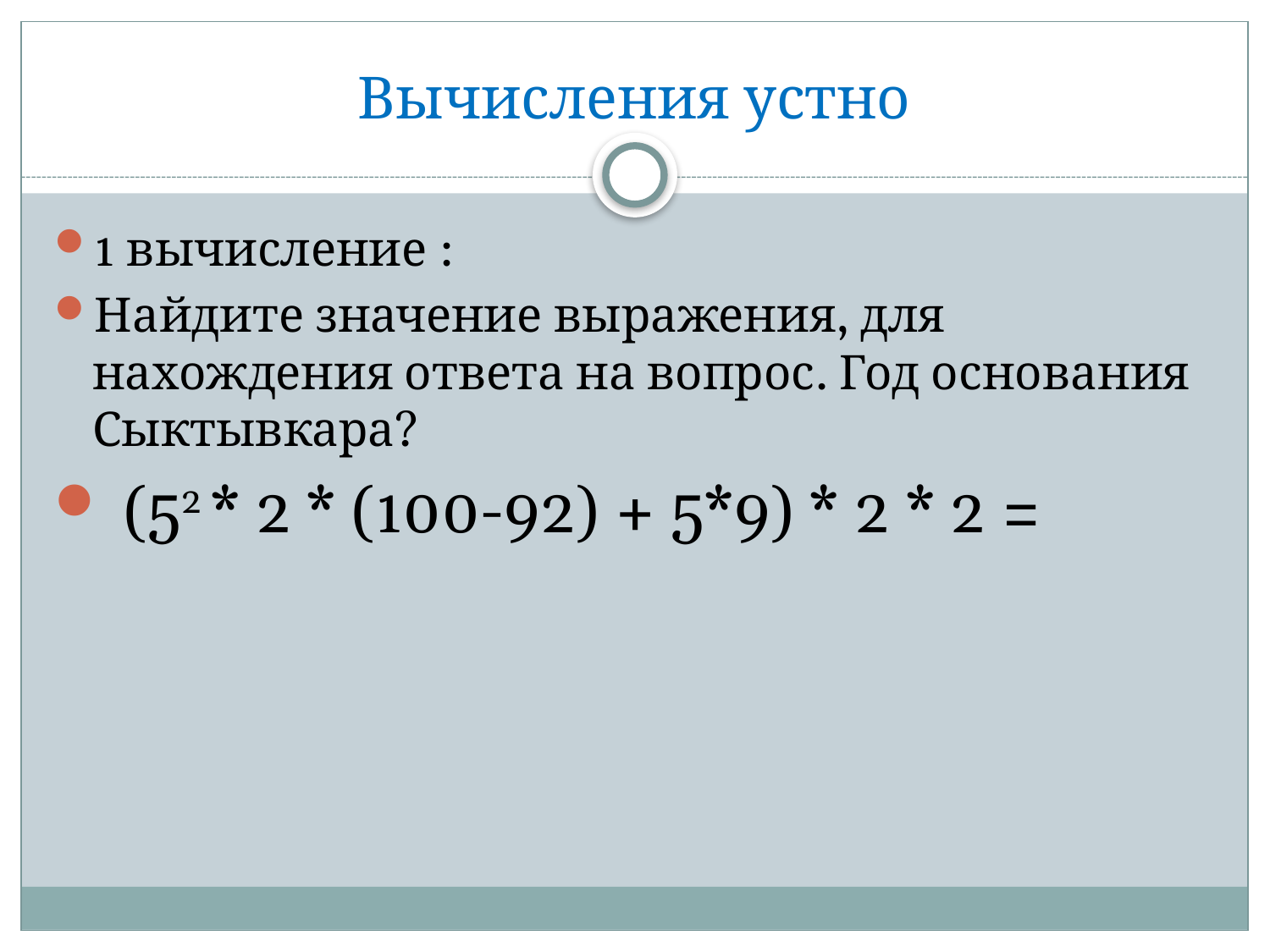

# Вычисления устно
1 вычисление :
Найдите значение выражения, для нахождения ответа на вопрос. Год основания Сыктывкара?
 (52 * 2 * (100-92) + 5*9) * 2 * 2 =